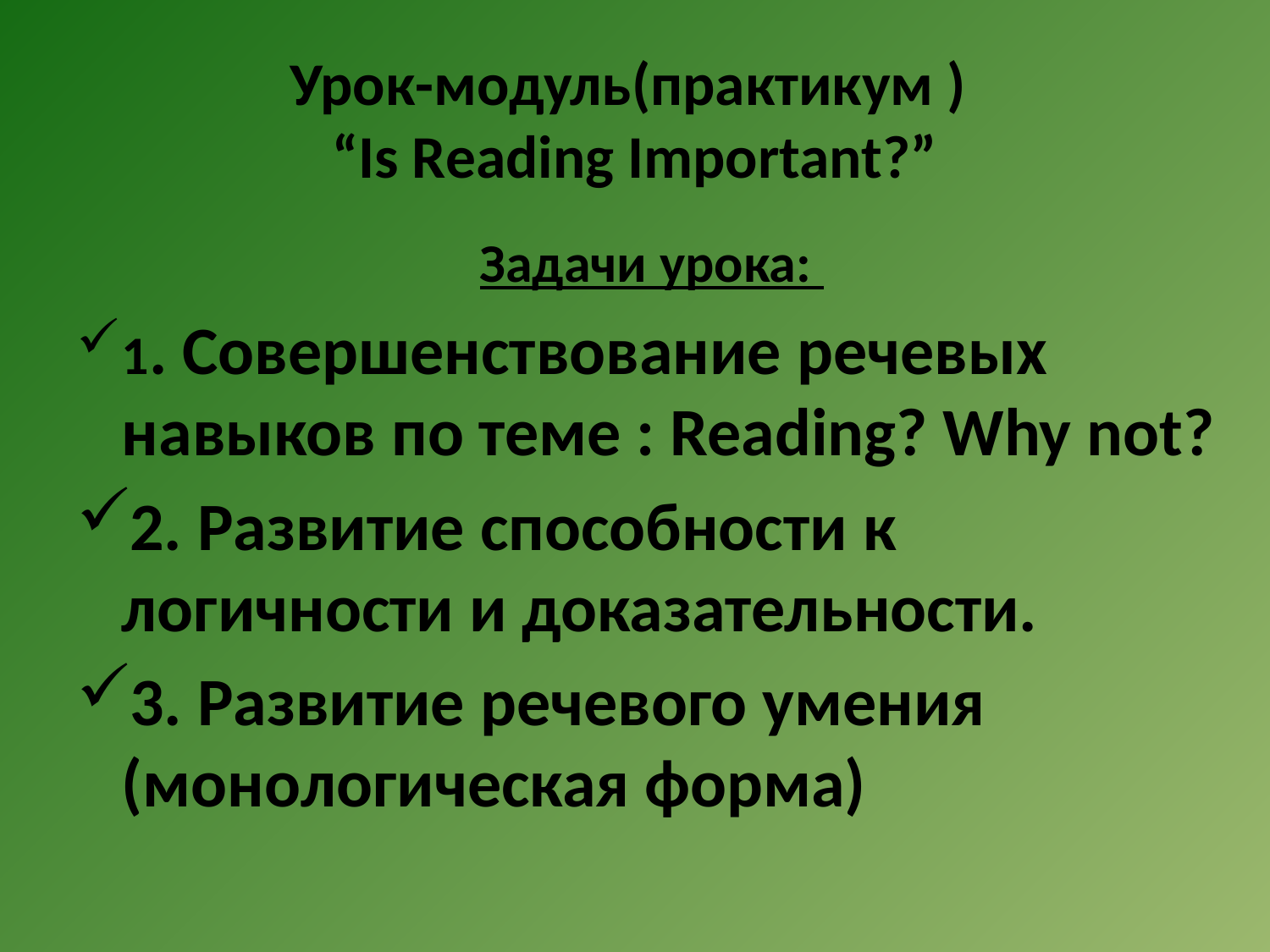

# Урок-модуль(практикум ) “Is Reading Important?”
Задачи урока:
1. Совершенствование речевых навыков по теме : Reading? Why not?
2. Развитие способности к логичности и доказательности.
3. Развитие речевого умения (монологическая форма)